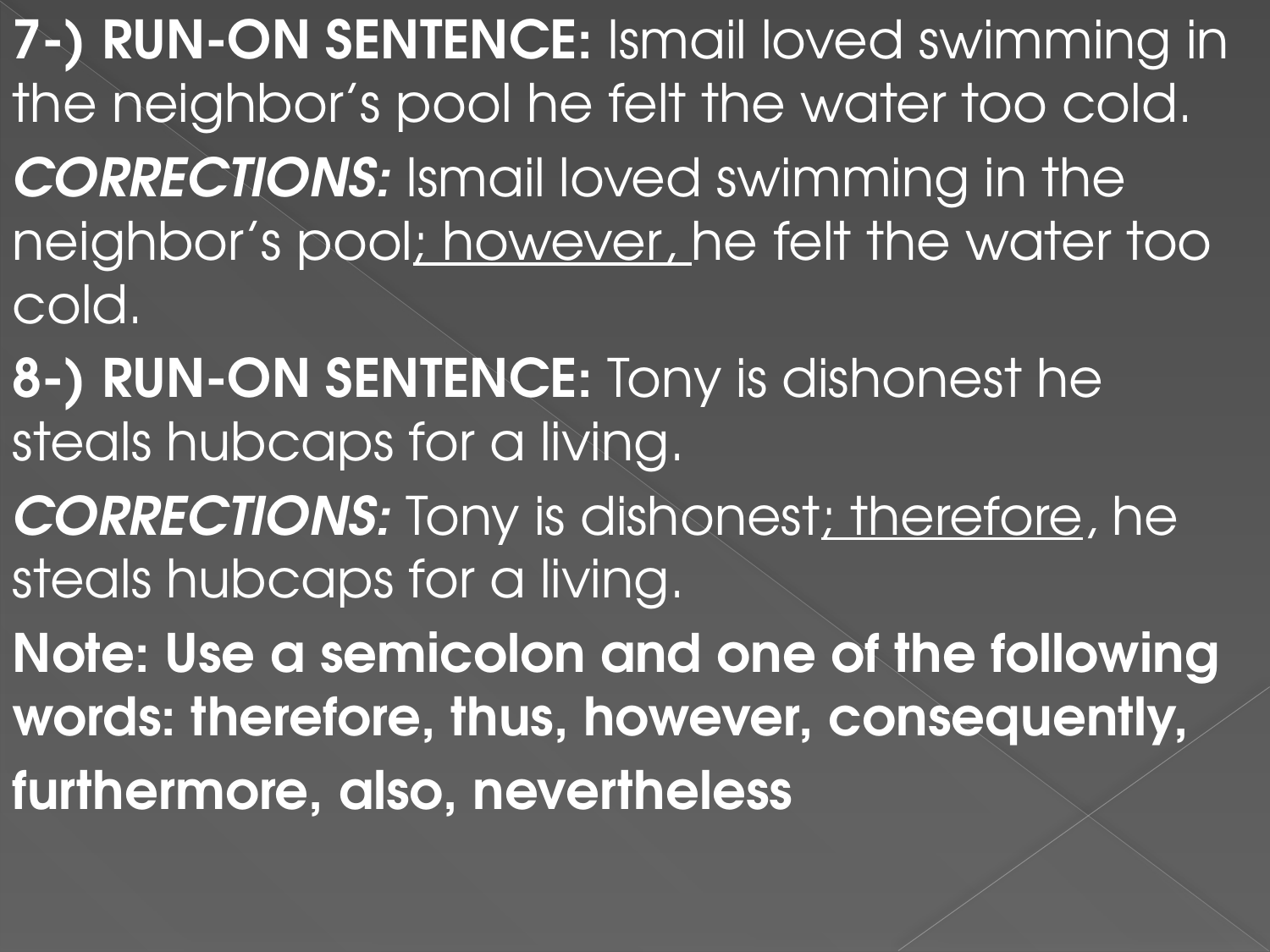

7-) RUN-ON SENTENCE: Ismail loved swimming in the neighbor’s pool he felt the water too cold.
CORRECTIONS: Ismail loved swimming in the neighbor’s pool; however, he felt the water too cold.
8-) RUN-ON SENTENCE: Tony is dishonest he steals hubcaps for a living.
CORRECTIONS: Tony is dishonest; therefore, he steals hubcaps for a living.
Note: Use a semicolon and one of the following words: therefore, thus, however, consequently,
furthermore, also, nevertheless